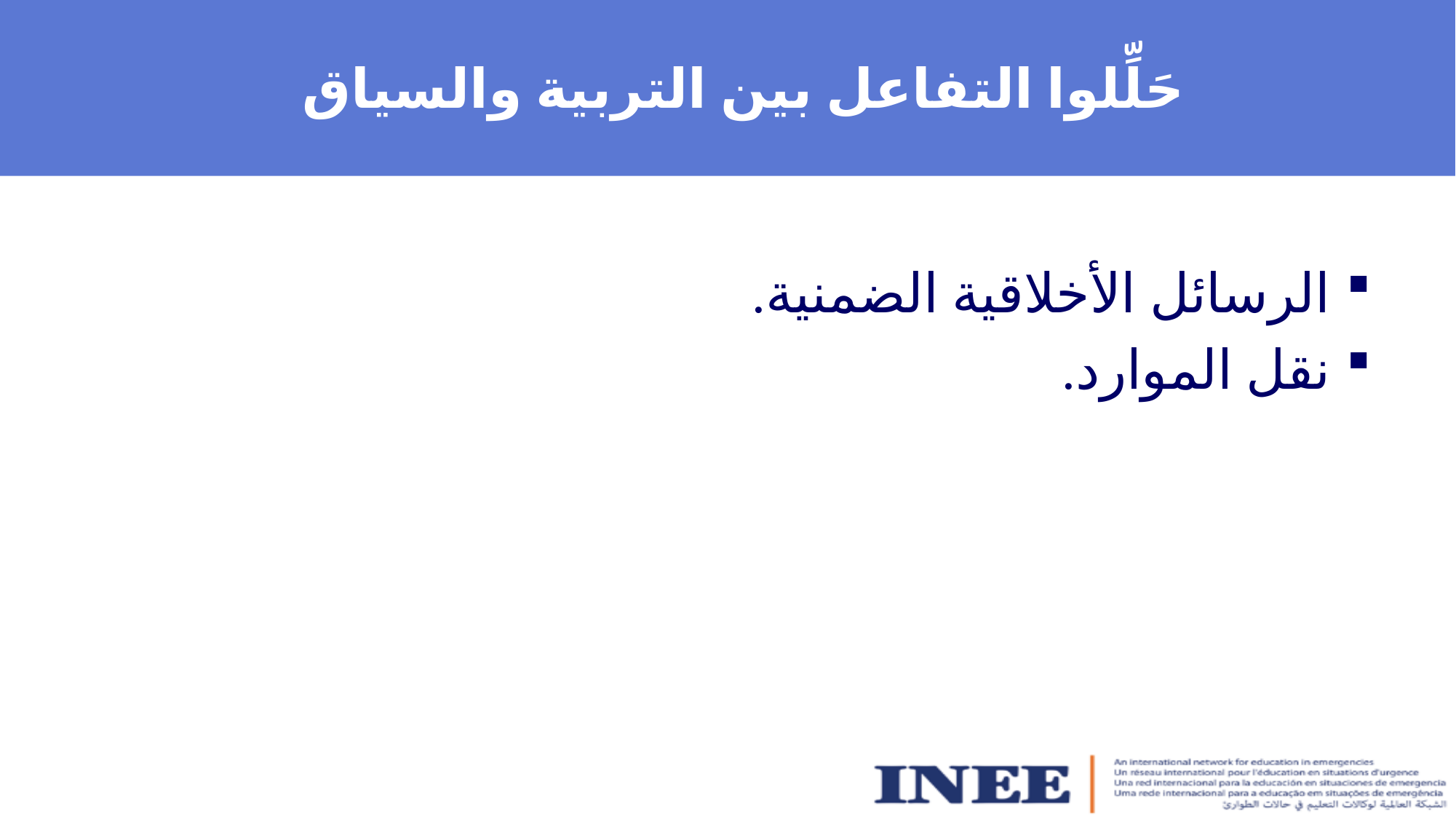

# حَلِّلوا التفاعل بين التربية والسياق

الرسائل الأخلاقية الضمنية.
نقل الموارد.